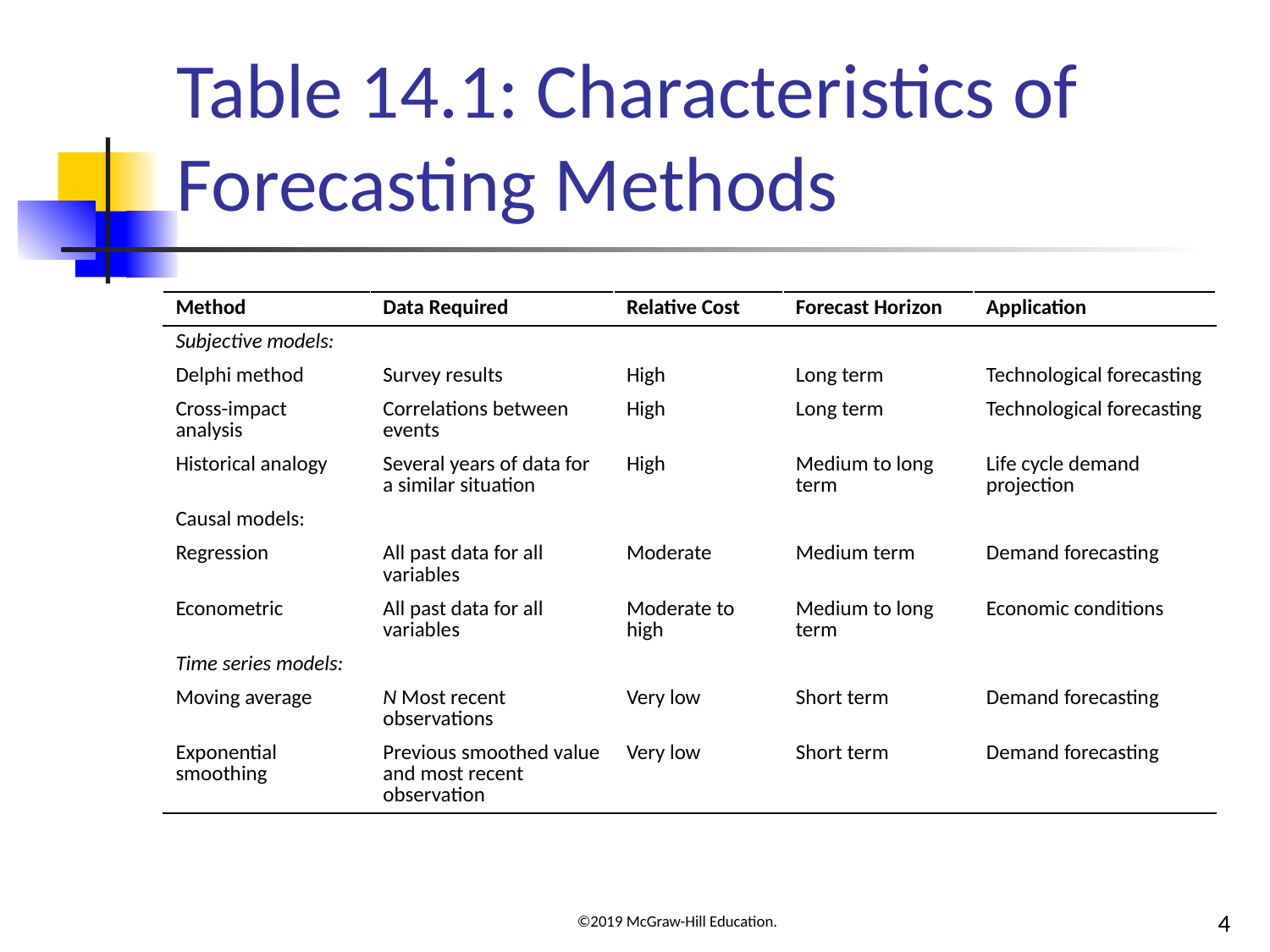

# Table 14.1: Characteristics of Forecasting Methods
| Method | Data Required | Relative Cost | Forecast Horizon | Application |
| --- | --- | --- | --- | --- |
| Subjective models: | Blank | Blank | Blank | Blank |
| Delphi method | Survey results | High | Long term | Technological forecasting |
| Cross-impact analysis | Correlations between events | High | Long term | Technological forecasting |
| Historical analogy | Several years of data for a similar situation | High | Medium to long term | Life cycle demand projection |
| Causal models: |  |  |  |  |
| Regression | All past data for all variables | Moderate | Medium term | Demand forecasting |
| Econometric | All past data for all variables | Moderate to high | Medium to long term | Economic conditions |
| Time series models: |  |  |  |  |
| Moving average | N Most recent observations | Very low | Short term | Demand forecasting |
| Exponential smoothing | Previous smoothed value and most recent observation | Very low | Short term | Demand forecasting |